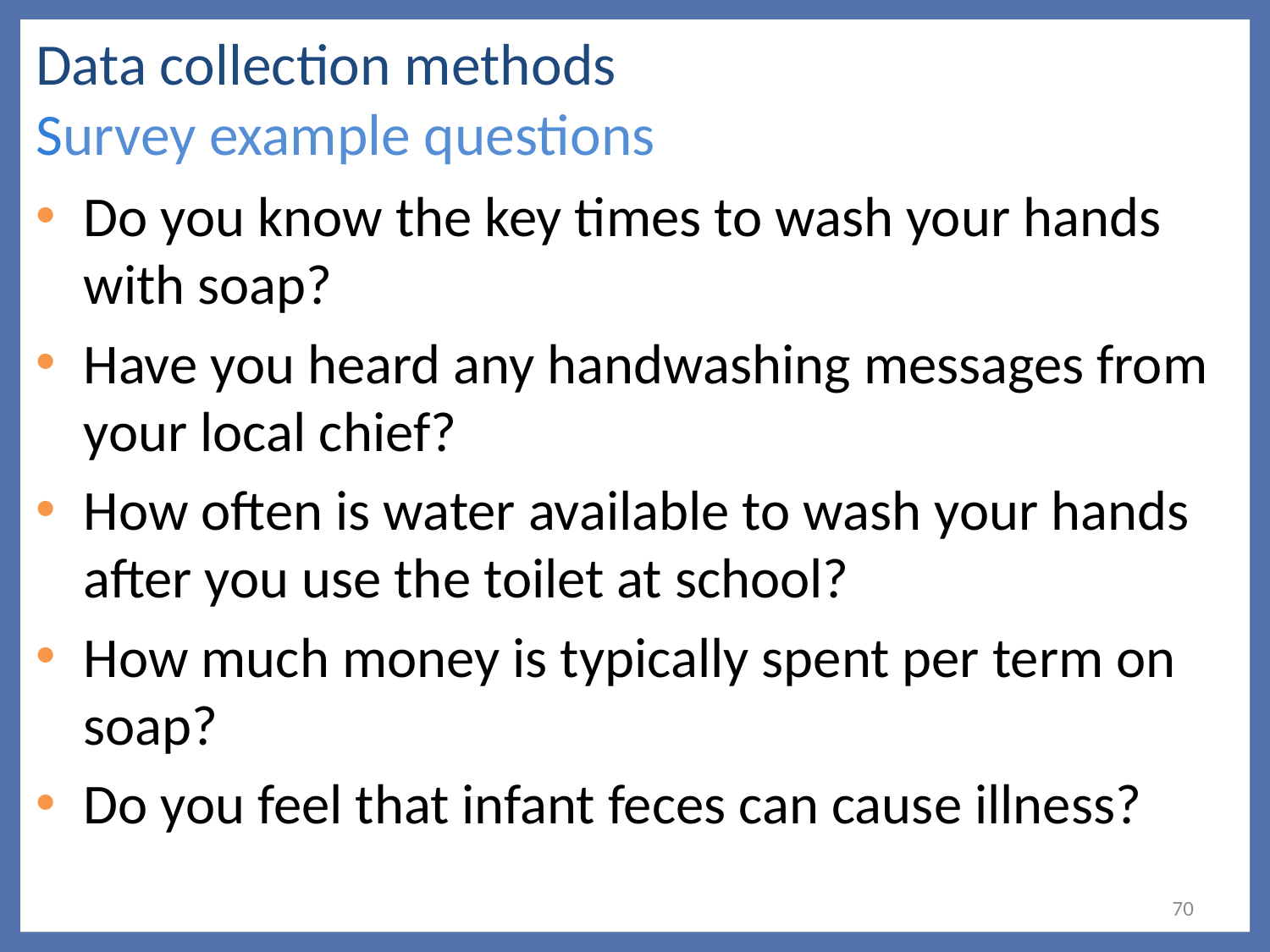

Data collection methods
Survey example questions
Do you know the key times to wash your hands with soap?
Have you heard any handwashing messages from your local chief?
How often is water available to wash your hands after you use the toilet at school?
How much money is typically spent per term on soap?
Do you feel that infant feces can cause illness?

70